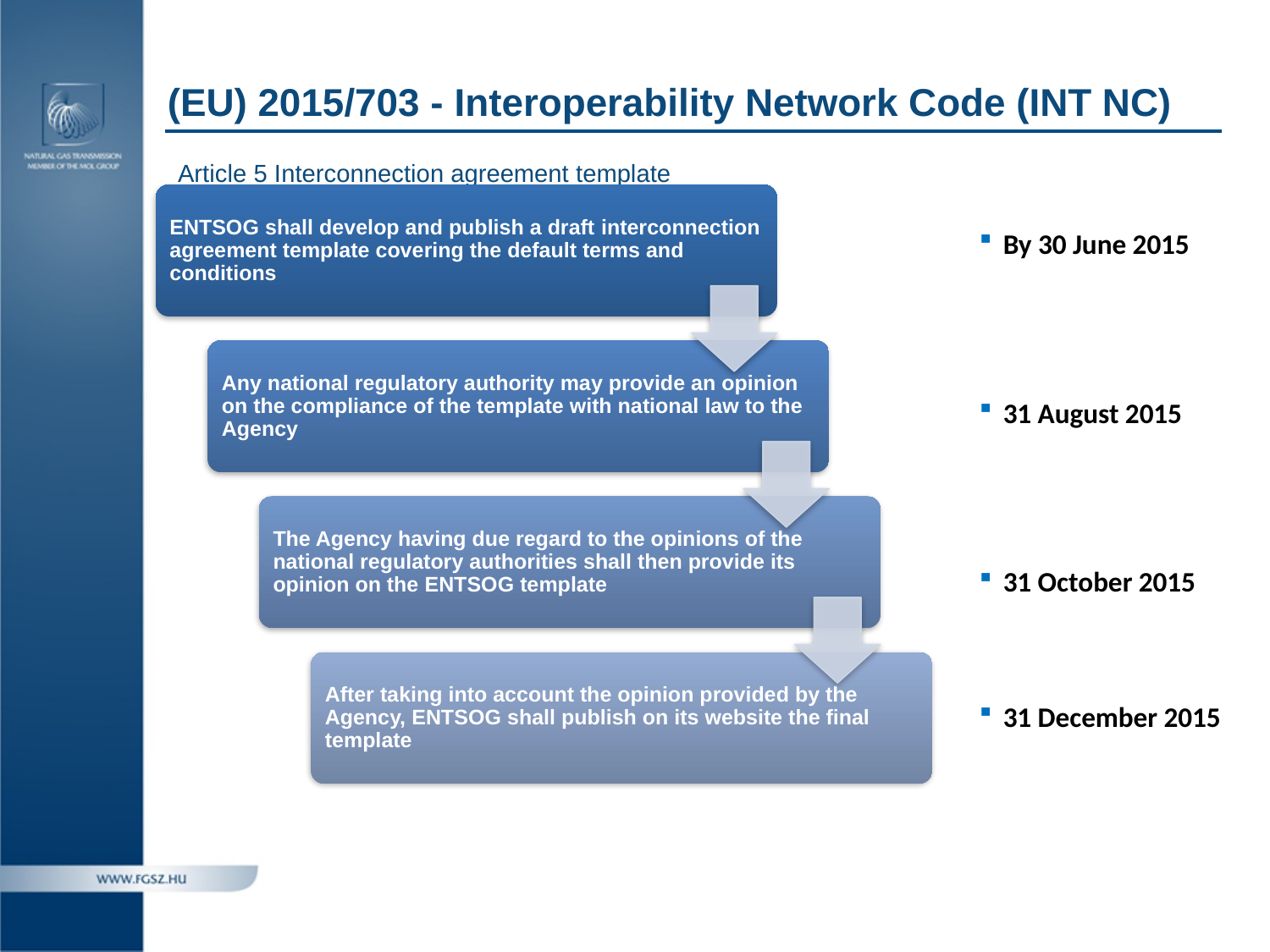

# (EU) 2015/703 - Interoperability Network Code (INT NC)
Article 5 Interconnection agreement template

ENTSOG shall develop and publish a draft interconnection agreement template covering the default terms and conditions
Any national regulatory authority may provide an opinion on the compliance of the template with national law to the Agency
The Agency having due regard to the opinions of the national regulatory authorities shall then provide its opinion on the ENTSOG template
After taking into account the opinion provided by the Agency, ENTSOG shall publish on its website the final template

By 30 June 2015

31 August 2015

31 October 2015

31 December 2015